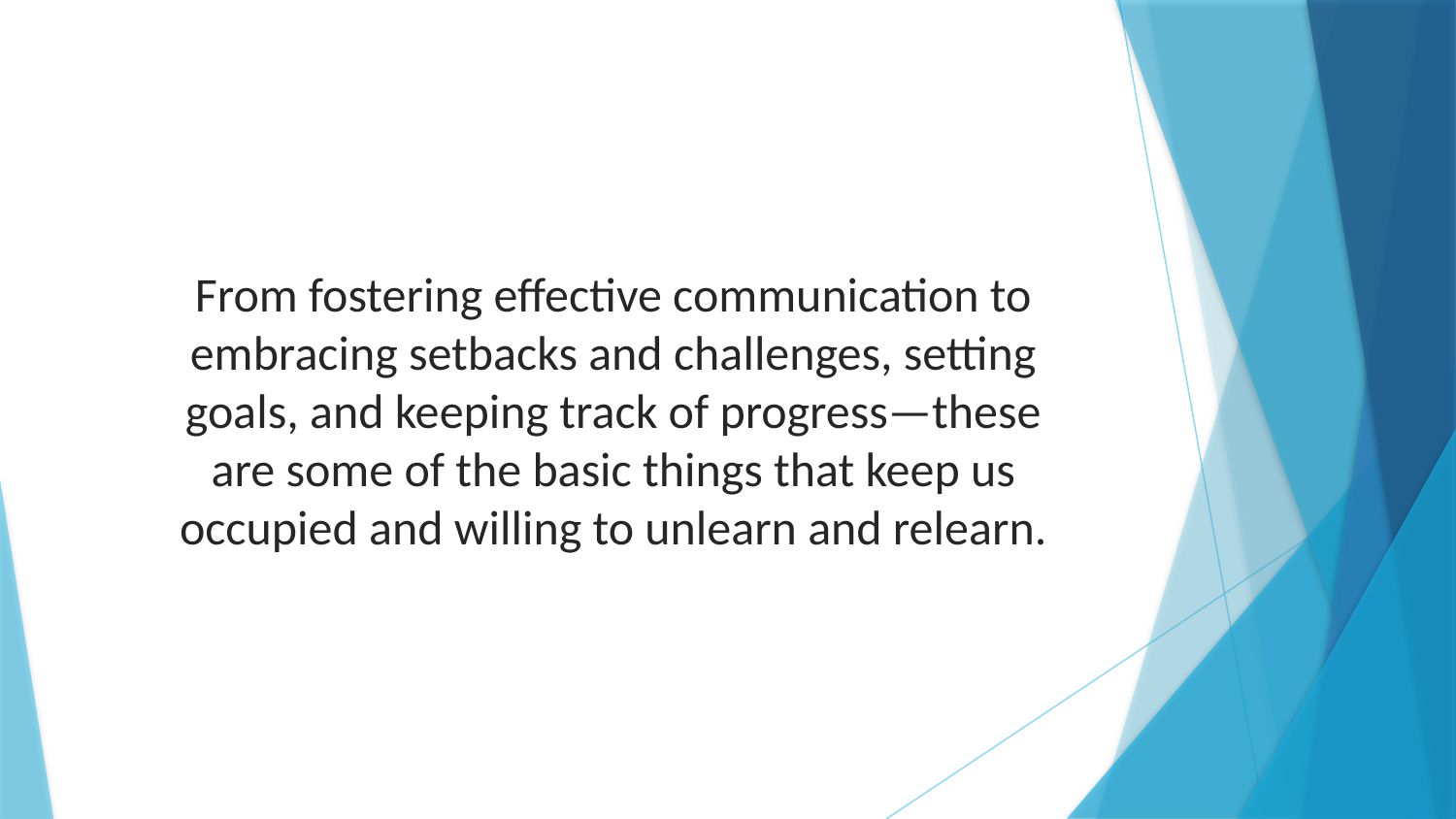

From fostering effective communication to embracing setbacks and challenges, setting goals, and keeping track of progress—these are some of the basic things that keep us occupied and willing to unlearn and relearn.